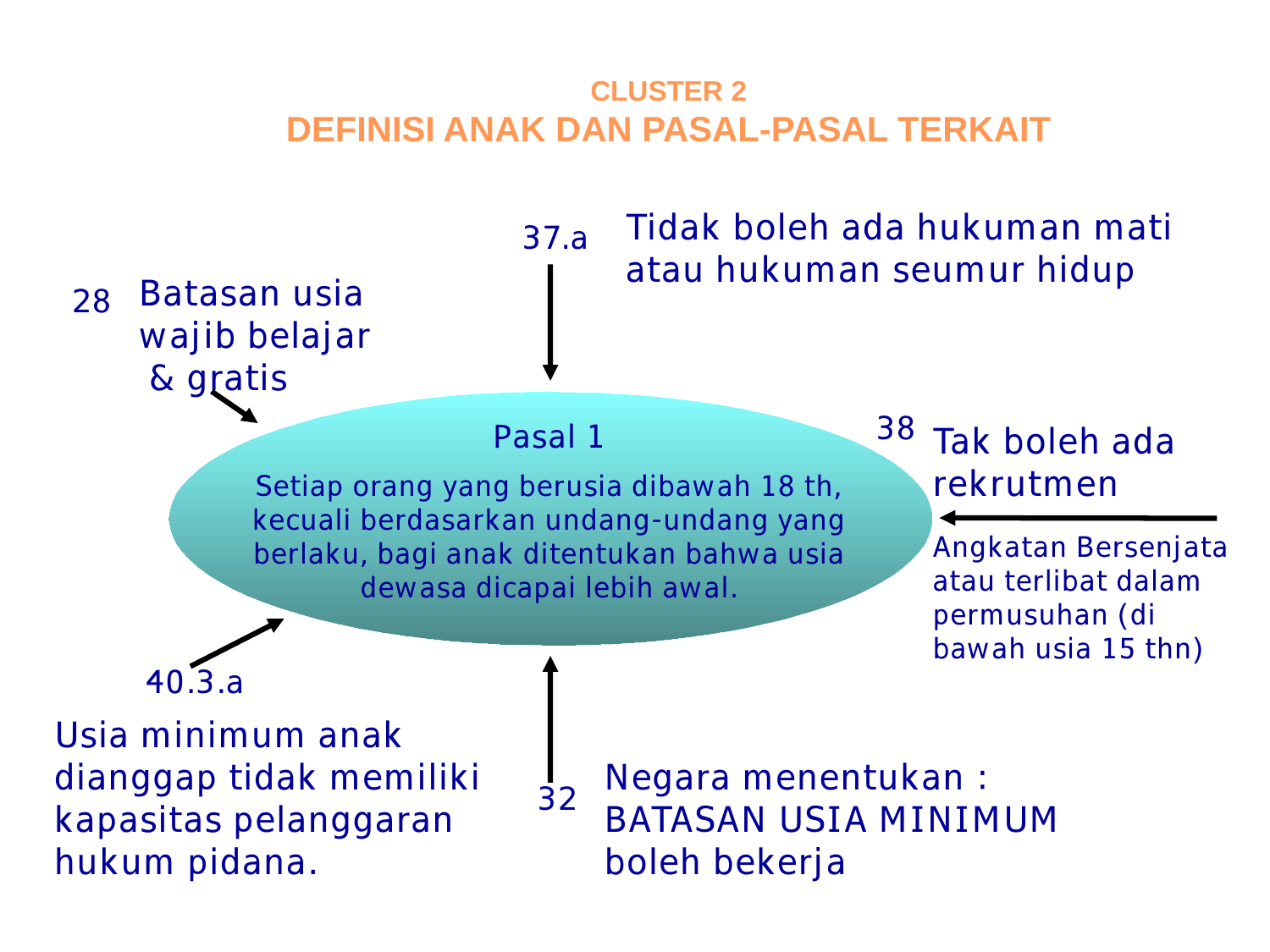

# CLUSTER 2 DEFINISI ANAK DAN PASAL-PASAL TERKAIT
Tidak boleh ada hukuman mati atau hukuman seumur hidup
37.a
Batasan usia wajib belajar  & gratis

28

38
Pasal 1
Setiap orang yang berusia dibawah 18 th, kecuali berdasarkan undang-undang yang berlaku, bagi anak ditentukan bahwa usia dewasa dicapai lebih awal.
Tak boleh ada rekrutmen

Angkatan Bersenjata atau terlibat dalam permusuhan (di bawah usia 15 thn)

40.3.a

Usia minimum anak dianggap tidak memiliki kapasitas pelanggaran hukum pidana.
Negara menentukan : BATASAN USIA MINIMUM boleh bekerja
32